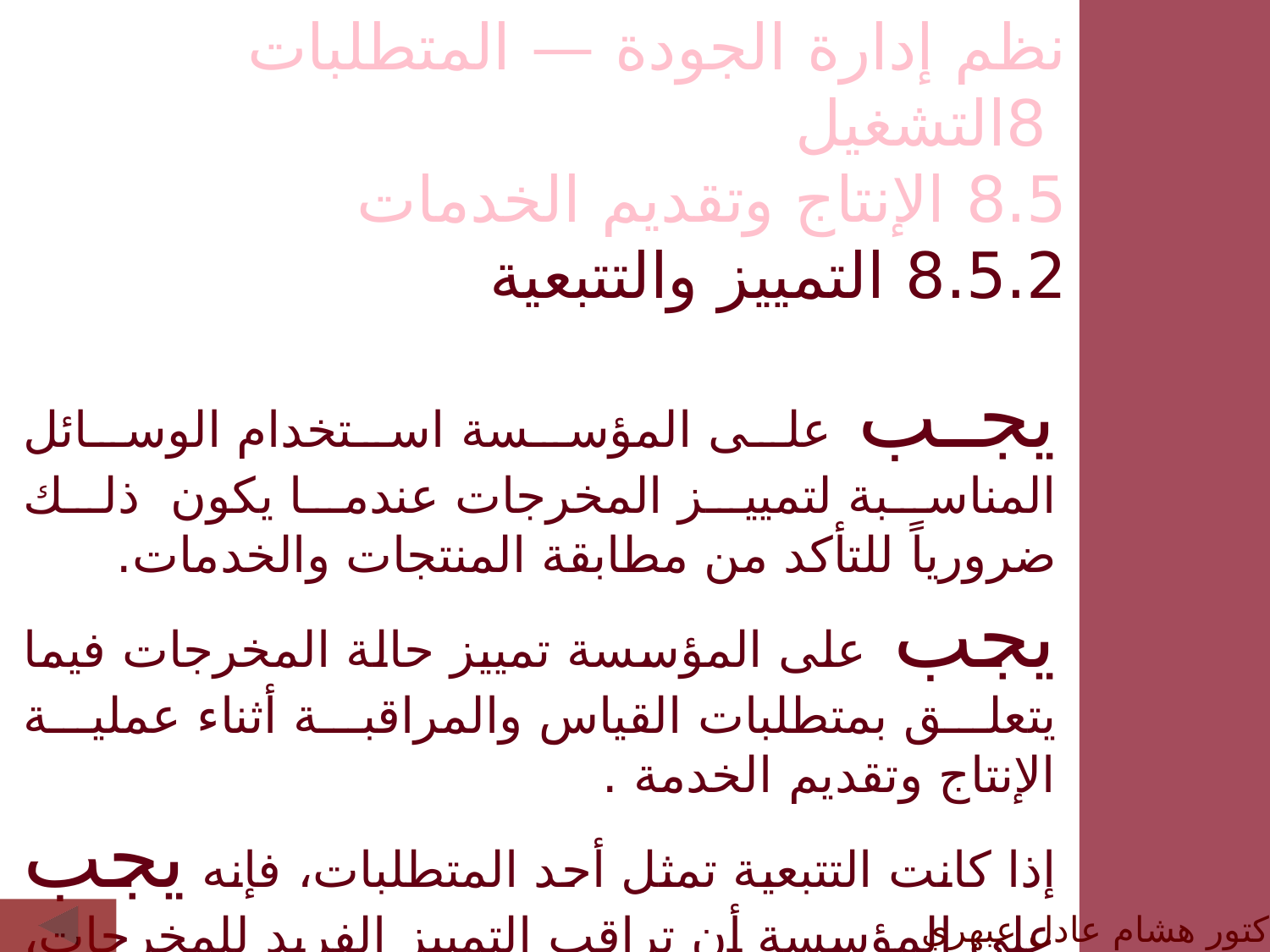

نظم إدارة الجودة — المتطلبات
 8التشغيل
8.5 الإنتاج وتقديم الخدمات
8.5.2 التمييز والتتبعية

يجب على المؤسسة استخدام الوسائل المناسبة لتمييز المخرجات عندما يكون  ذلك ضرورياً للتأكد من مطابقة المنتجات والخدمات.
يجب على المؤسسة تمييز حالة المخرجات فيما يتعلق بمتطلبات القياس والمراقبة أثناء عملية الإنتاج وتقديم الخدمة .
إذا كانت التتبعية تمثل أحد المتطلبات، فإنه يجب على المؤسسة أن تراقب التمييز الفريد للمخرجات، ويجب عليها حفظ المعلومات الموثقة اللازمة لإتاحة التتبعية.

الدكتور هشام عادل عبهري